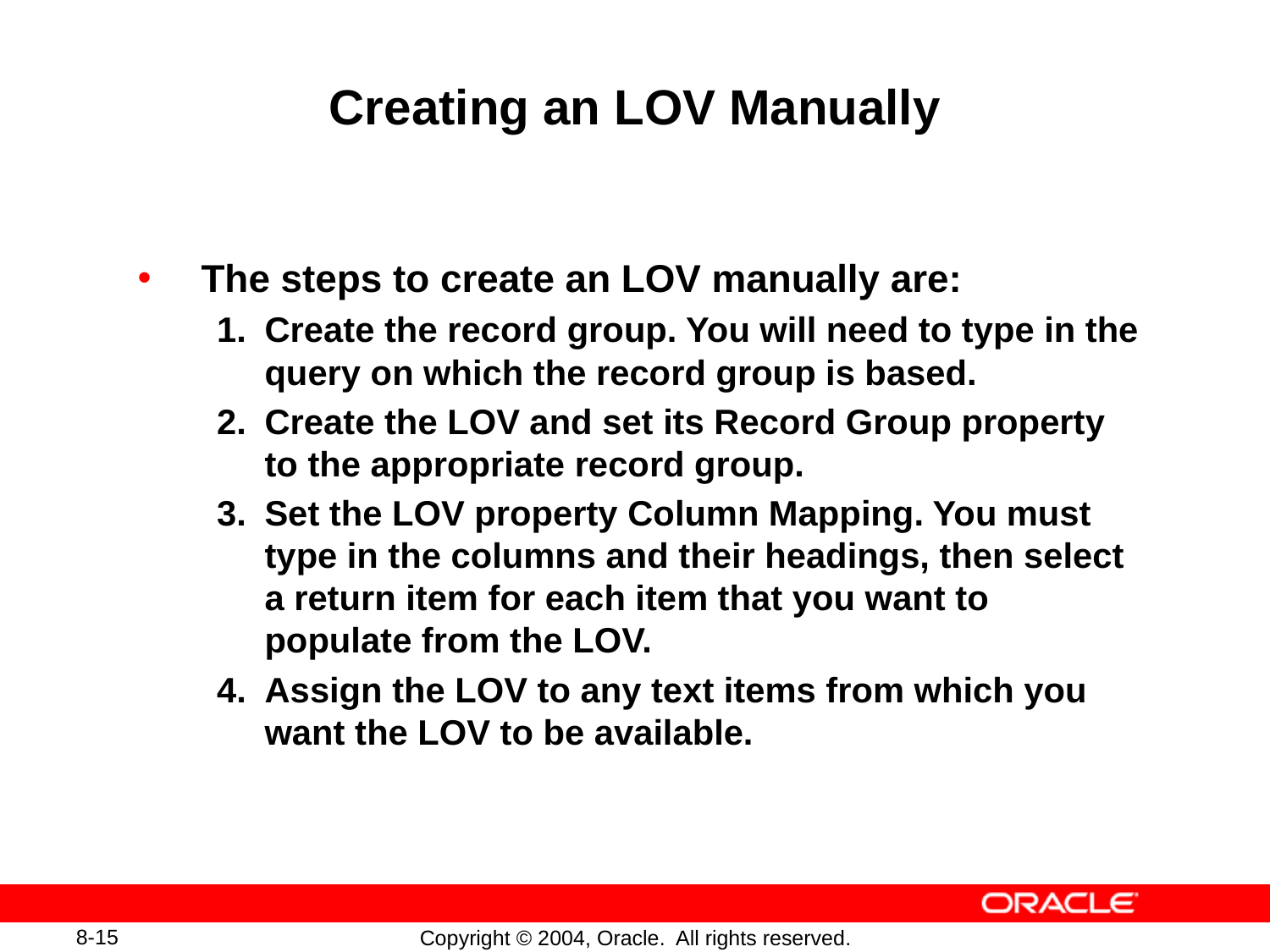

# Creating an LOV Manually
The steps to create an LOV manually are:
1.	Create the record group. You will need to type in the query on which the record group is based.
2.	Create the LOV and set its Record Group property to the appropriate record group.
3.	Set the LOV property Column Mapping. You must type in the columns and their headings, then select a return item for each item that you want to populate from the LOV.
4.	Assign the LOV to any text items from which you want the LOV to be available.